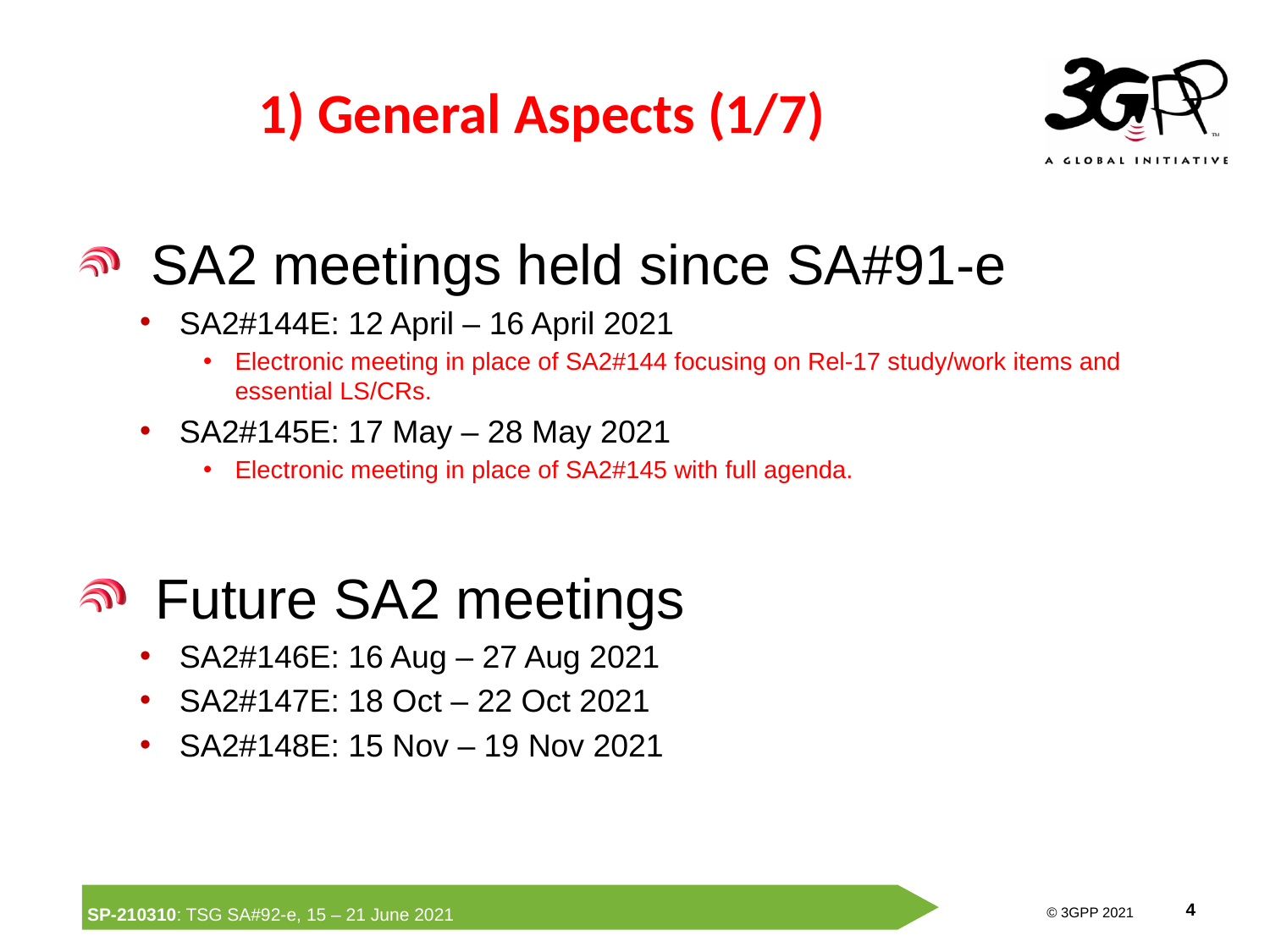

# 1) General Aspects (1/7)
 SA2 meetings held since SA#91-e
SA2#144E: 12 April – 16 April 2021
Electronic meeting in place of SA2#144 focusing on Rel-17 study/work items and essential LS/CRs.
SA2#145E: 17 May – 28 May 2021
Electronic meeting in place of SA2#145 with full agenda.

 Future SA2 meetings
SA2#146E: 16 Aug – 27 Aug 2021
SA2#147E: 18 Oct – 22 Oct 2021
SA2#148E: 15 Nov – 19 Nov 2021